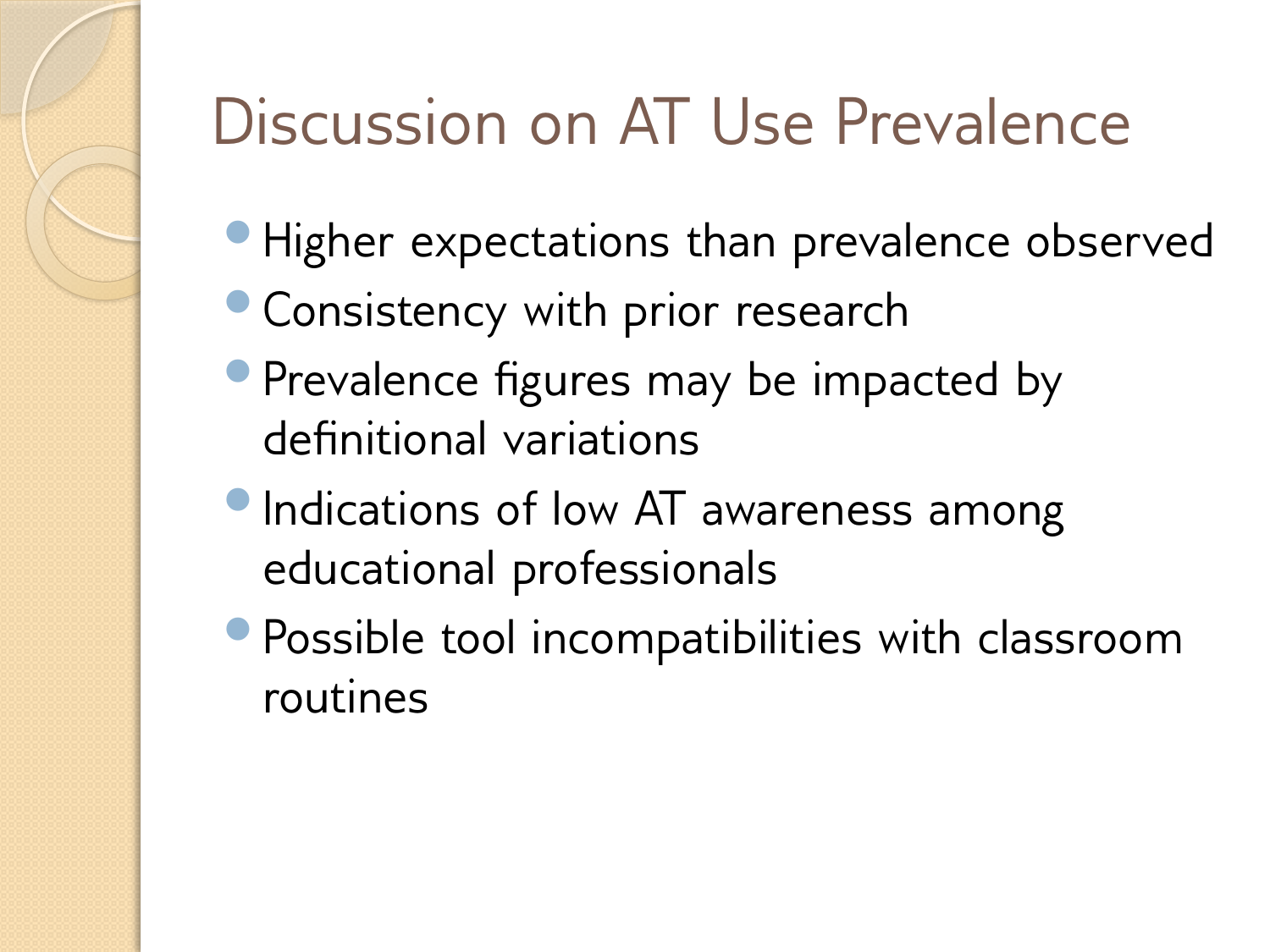

# Discussion on AT Use Prevalence
Higher expectations than prevalence observed
Consistency with prior research
Prevalence figures may be impacted by definitional variations
Indications of low AT awareness among educational professionals
Possible tool incompatibilities with classroom routines